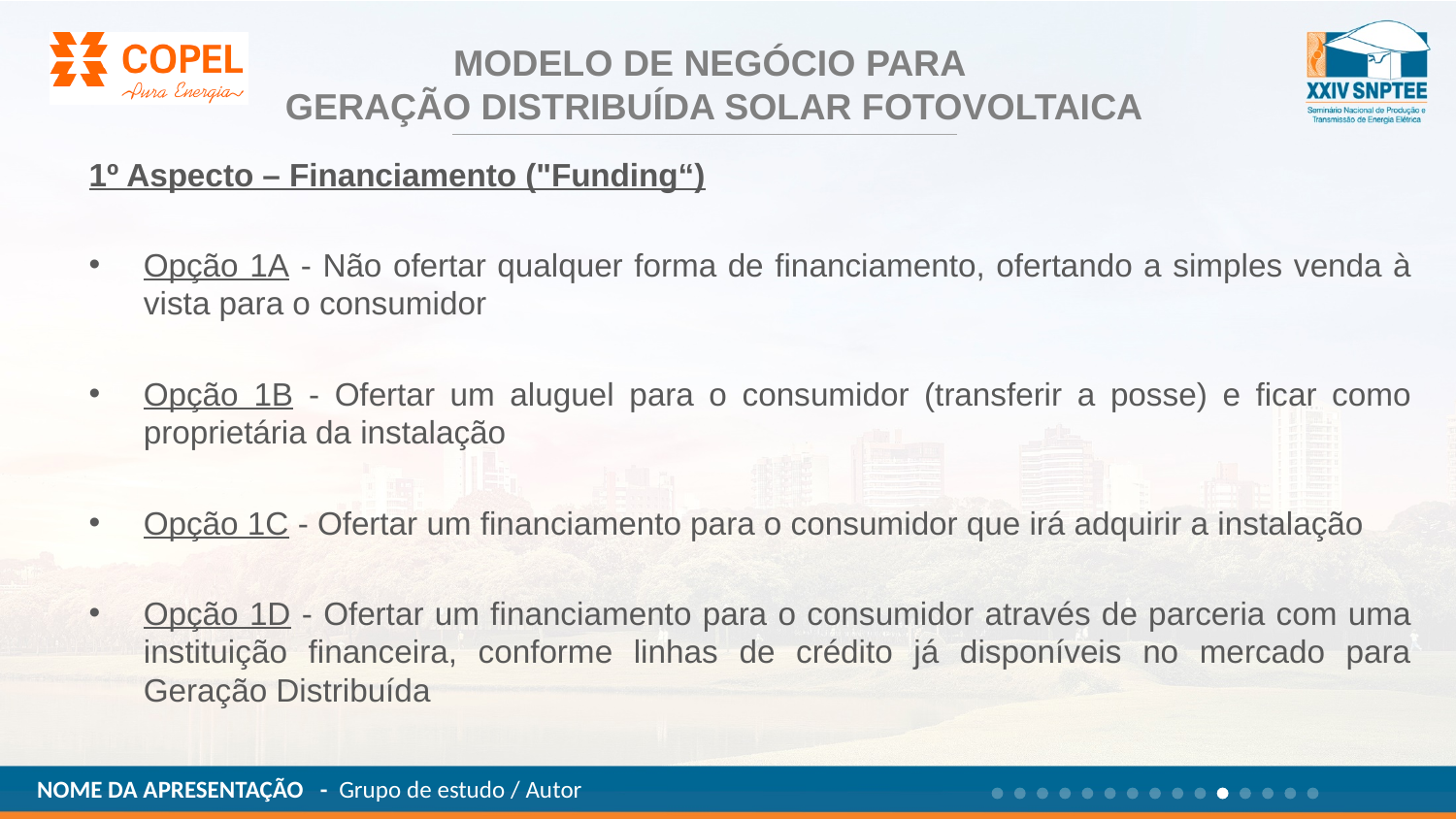

MODELO DE NEGÓCIO PARA
GERAÇÃO DISTRIBUÍDA SOLAR FOTOVOLTAICA
1º Aspecto – Financiamento ("Funding“)

Opção 1A - Não ofertar qualquer forma de financiamento, ofertando a simples venda à vista para o consumidor

Opção 1B - Ofertar um aluguel para o consumidor (transferir a posse) e ficar como proprietária da instalação

Opção 1C - Ofertar um financiamento para o consumidor que irá adquirir a instalação

Opção 1D - Ofertar um financiamento para o consumidor através de parceria com uma instituição financeira, conforme linhas de crédito já disponíveis no mercado para Geração Distribuída